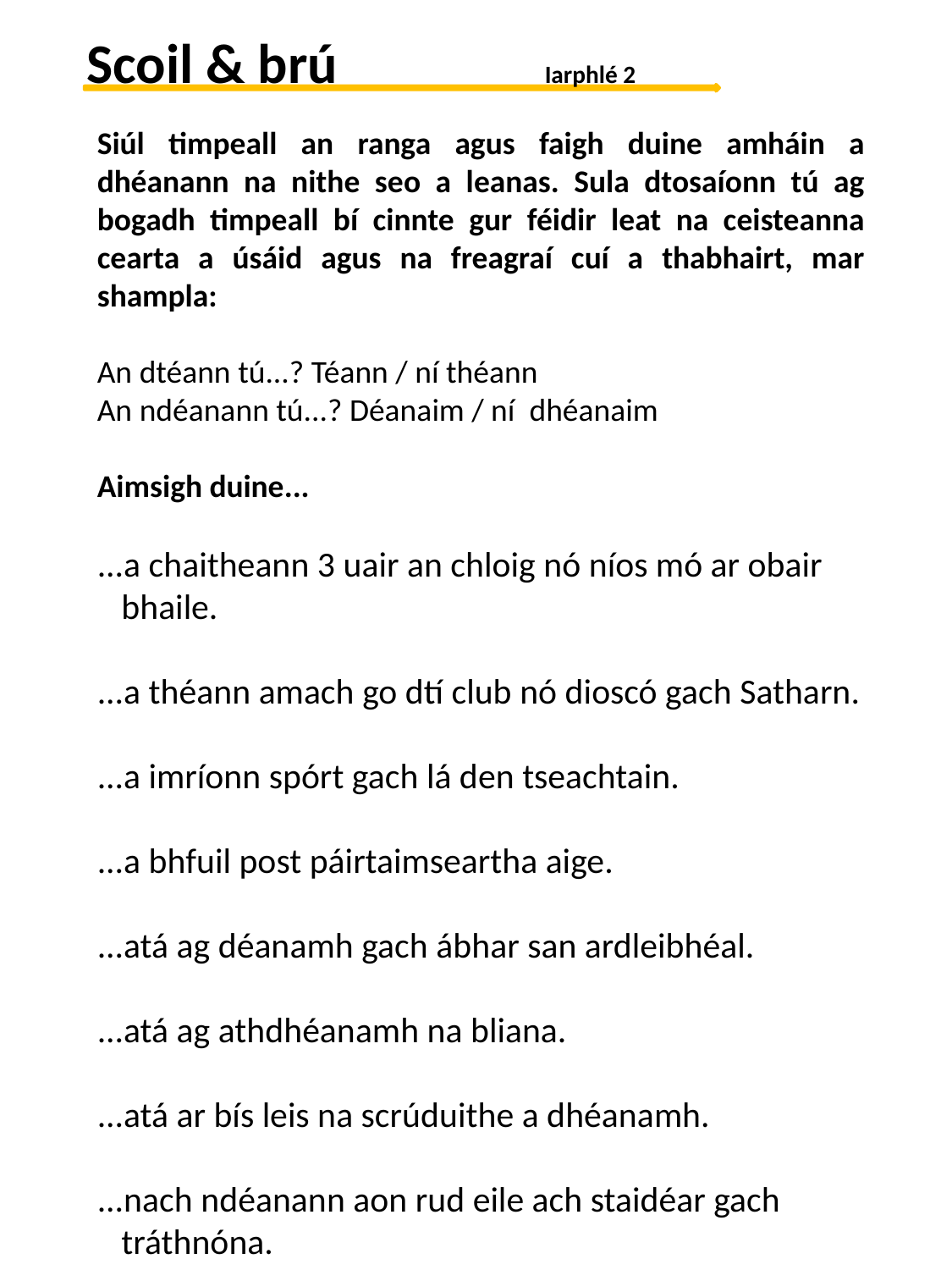

Scoil & brú		                               Iarphlé 2

Siúl timpeall an ranga agus faigh duine amháin a dhéanann na nithe seo a leanas. Sula dtosaíonn tú ag bogadh timpeall bí cinnte gur féidir leat na ceisteanna cearta a úsáid agus na freagraí cuí a thabhairt, mar shampla:

An dtéann tú...? Téann / ní théann
An ndéanann tú...? Déanaim / ní  dhéanaim

Aimsigh duine...

...a chaitheann 3 uair an chloig nó níos mó ar obair
   bhaile.

...a théann amach go dtí club nó dioscó gach Satharn.

...a imríonn spórt gach lá den tseachtain.

...a bhfuil post páirtaimseartha aige.

...atá ag déanamh gach ábhar san ardleibhéal.

...atá ag athdhéanamh na bliana.

...atá ar bís leis na scrúduithe a dhéanamh.

...nach ndéanann aon rud eile ach staidéar gach
   tráthnóna.